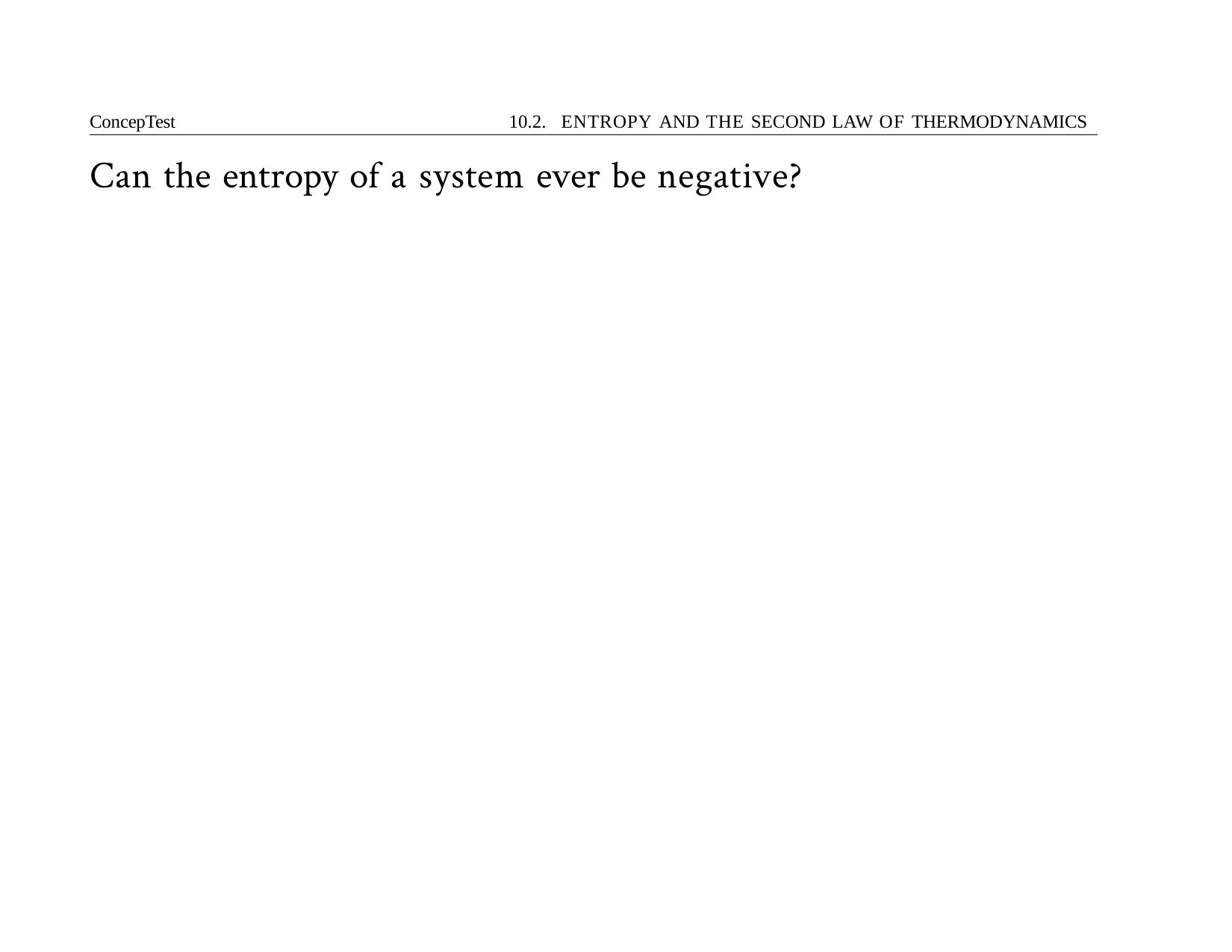

ConcepTest	10.2.  ENTROPY AND THE SECOND LAW OF THERMODYNAMICS

# Can the entropy of a system ever be negative?